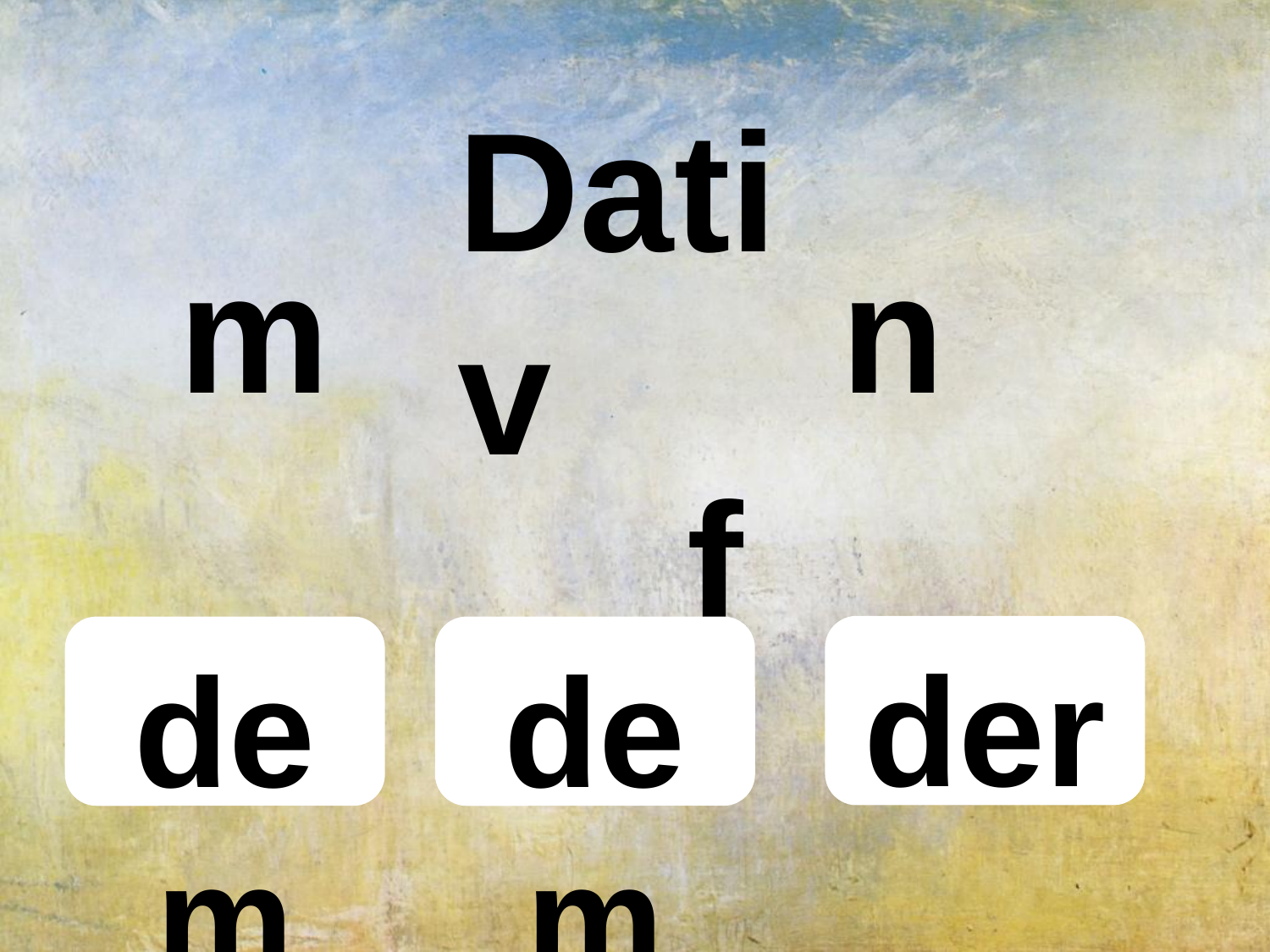

Dativ
m		      n	      	f
der
dem
dem